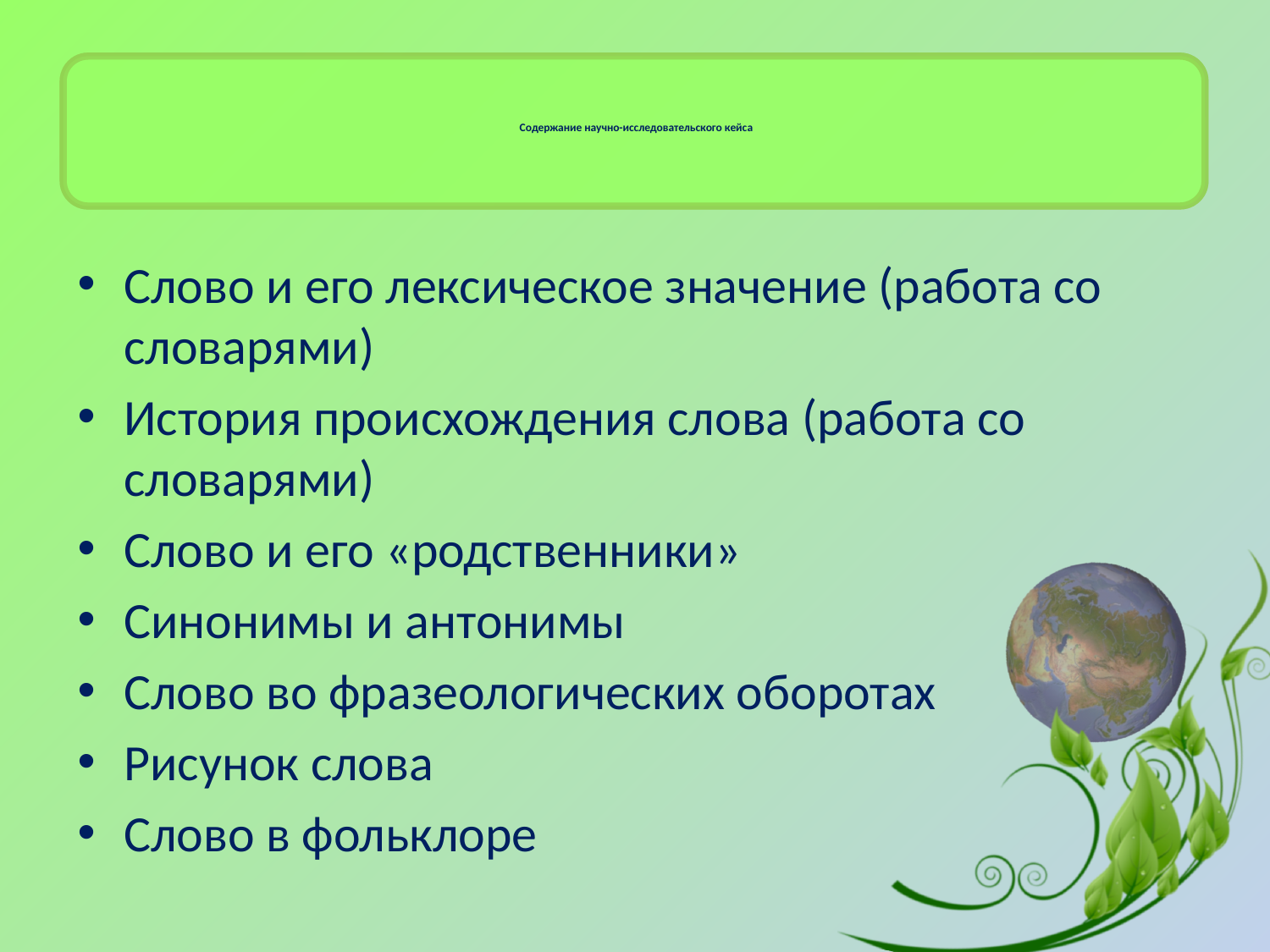

# Содержание научно-исследовательского кейса
Слово и его лексическое значение (работа со словарями)
История происхождения слова (работа со словарями)
Слово и его «родственники»
Синонимы и антонимы
Слово во фразеологических оборотах
Рисунок слова
Слово в фольклоре